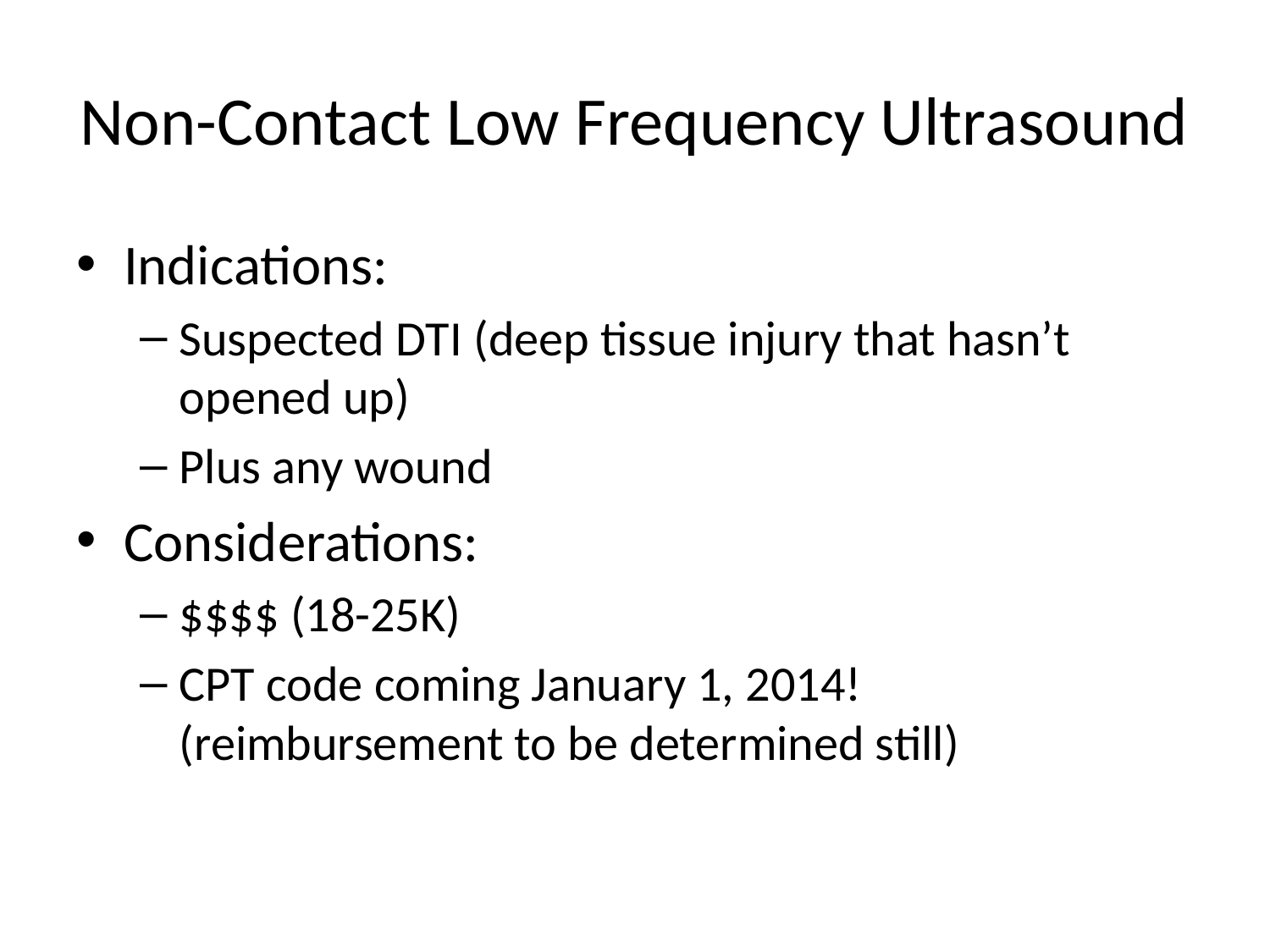

# Non-Contact Low Frequency Ultrasound
Indications:
Suspected DTI (deep tissue injury that hasn’t opened up)
Plus any wound
Considerations:
$$$$ (18-25K)
CPT code coming January 1, 2014! (reimbursement to be determined still)